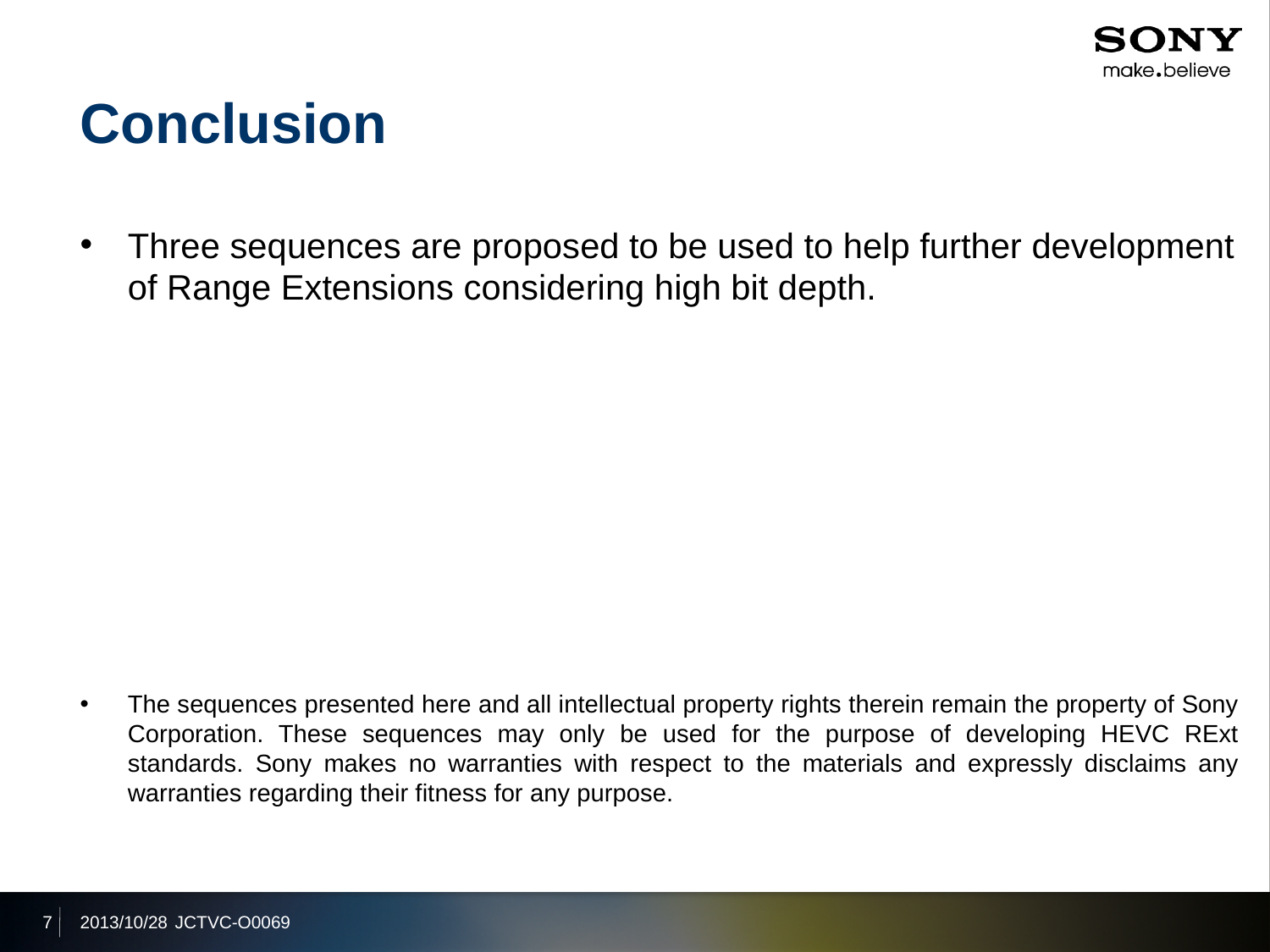

# Conclusion

Three sequences are proposed to be used to help further development of Range Extensions considering high bit depth.

The sequences presented here and all intellectual property rights therein remain the property of Sony Corporation. These sequences may only be used for the purpose of developing HEVC RExt standards. Sony makes no warranties with respect to the materials and expressly disclaims any warranties regarding their fitness for any purpose.

7
2013/10/28
JCTVC-O0069